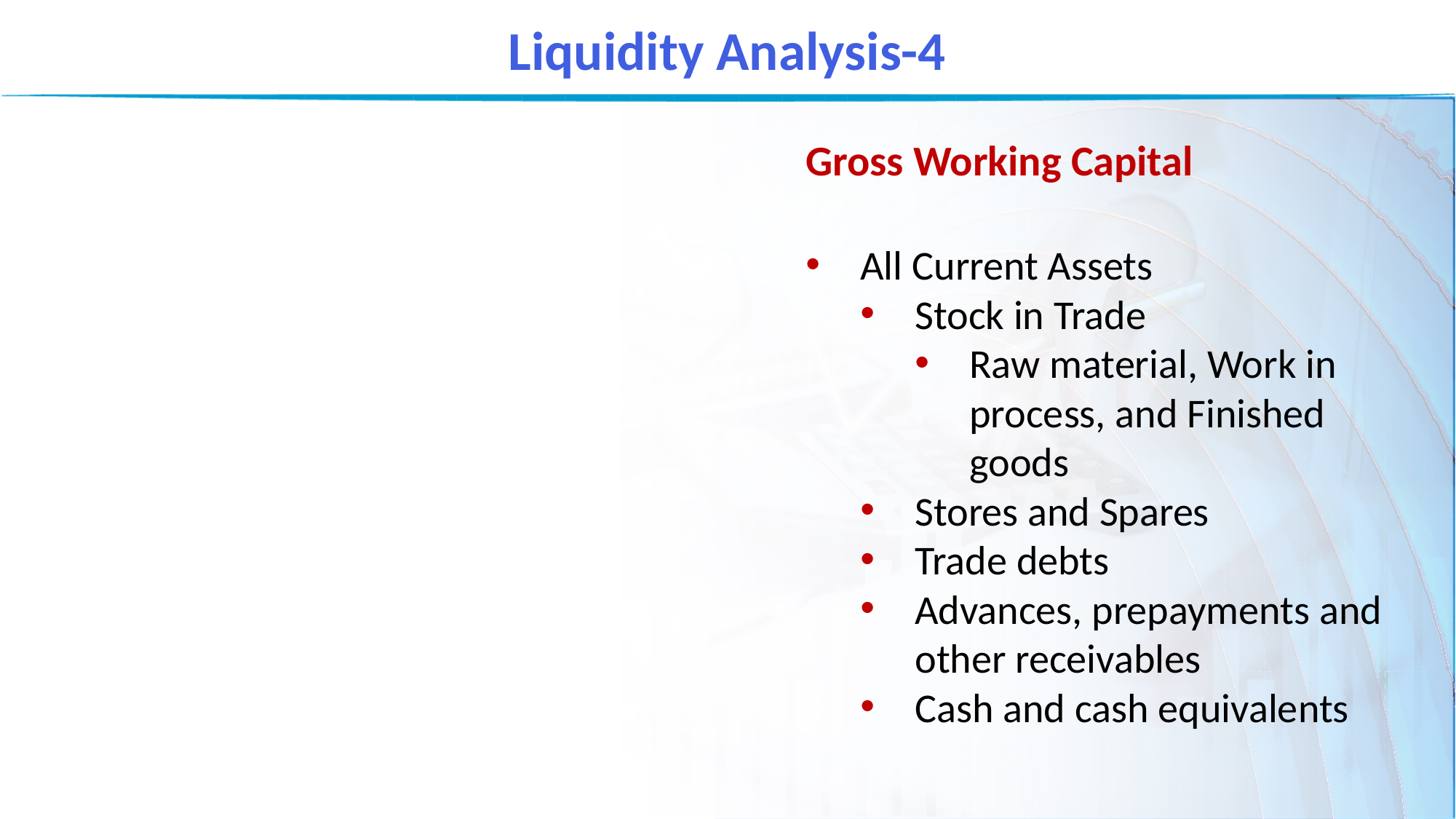

Liquidity Analysis-4
Gross Working Capital

All Current Assets
Stock in Trade
Raw material, Work in process, and Finished goods
Stores and Spares
Trade debts
Advances, prepayments and other receivables
Cash and cash equivalents